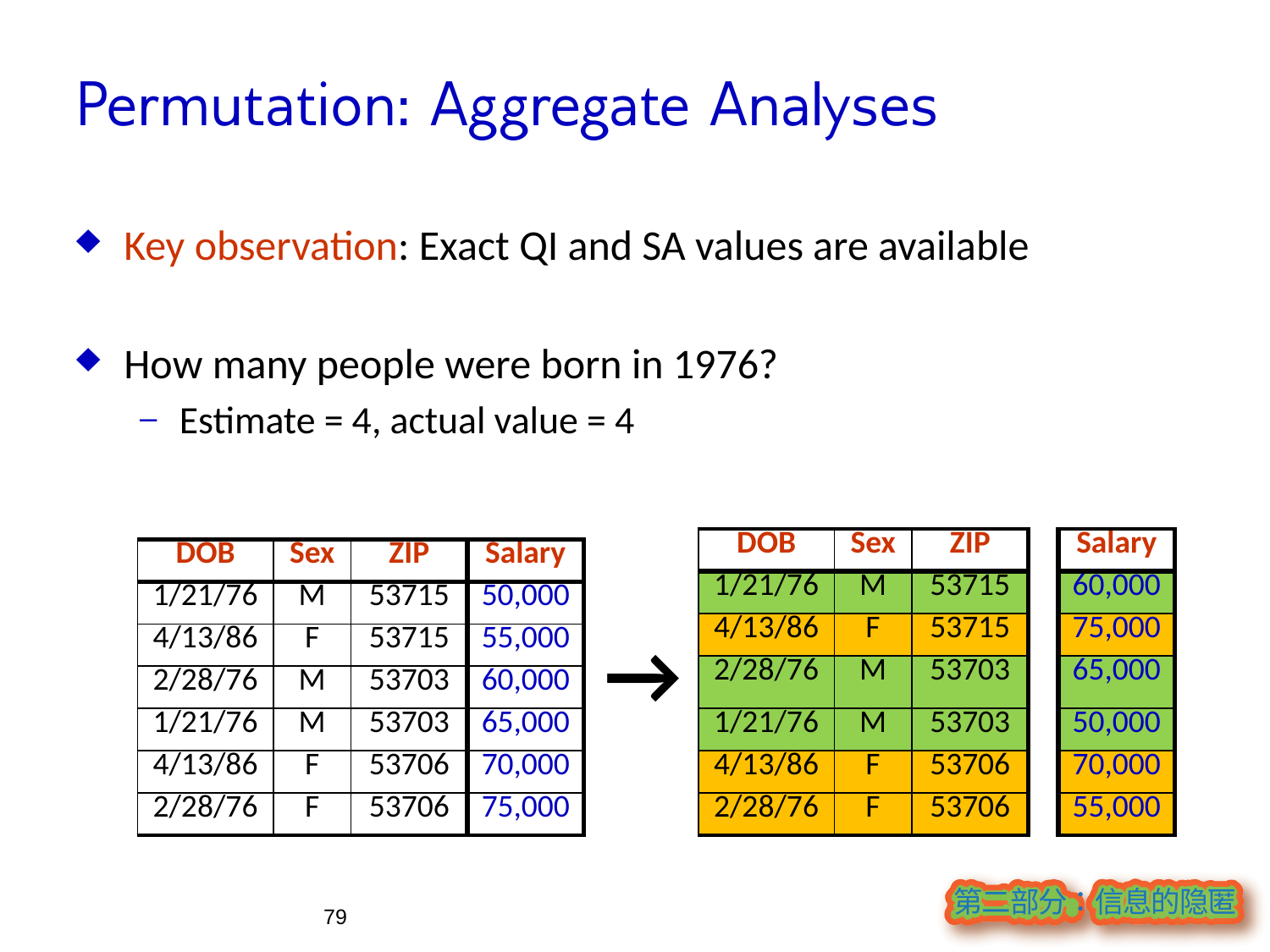

Permutation: Aggregate Analyses
Key observation: Exact QI and SA values are available

How many people were born in 1976?
Estimate = 4, actual value = 4
| DOB | Sex | ZIP |
| --- | --- | --- |
| 1/21/76 | M | 53715 |
| 4/13/86 | F | 53715 |
| 2/28/76 | M | 53703 |
| 1/21/76 | M | 53703 |
| 4/13/86 | F | 53706 |
| 2/28/76 | F | 53706 |
| Salary |
| --- |
| 60,000 |
| 75,000 |
| 65,000 |
| 50,000 |
| 70,000 |
| 55,000 |
| DOB | Sex | ZIP | Salary |
| --- | --- | --- | --- |
| 1/21/76 | M | 53715 | 50,000 |
| 4/13/86 | F | 53715 | 55,000 |
| 2/28/76 | M | 53703 | 60,000 |
| 1/21/76 | M | 53703 | 65,000 |
| 4/13/86 | F | 53706 | 70,000 |
| 2/28/76 | F | 53706 | 75,000 |
→
79